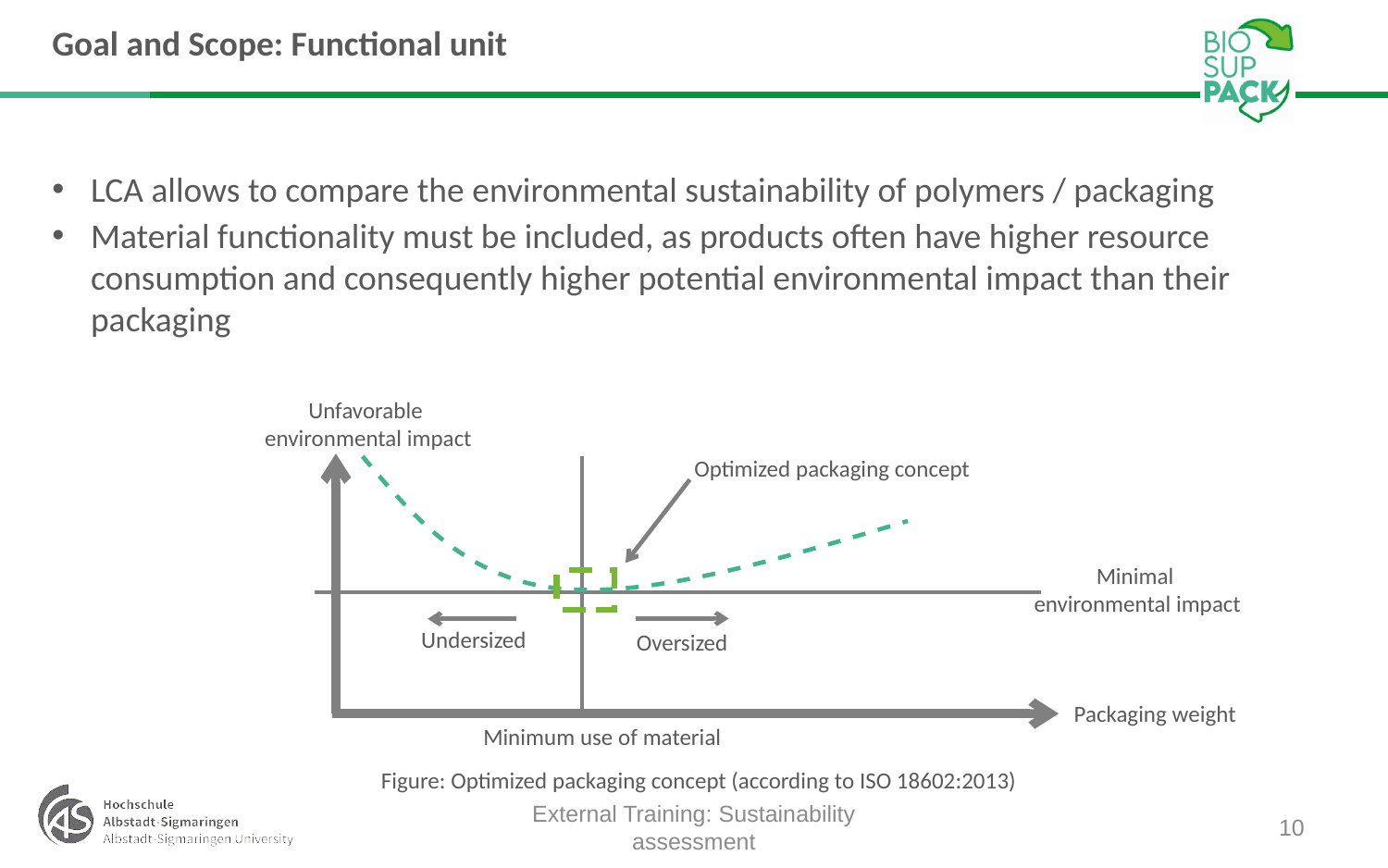

# Goal and Scope: Functional unit
LCA allows to compare the environmental sustainability of polymers / packaging
Material functionality must be included, as products often have higher resource consumption and consequently higher potential environmental impact than their packaging
Unfavorable
environmental impact
Optimized packaging concept

Minimal
environmental impact

Undersized
Oversized
Packaging weight
Minimum use of material
Figure: Optimized packaging concept (according to ISO 18602:2013)
External Training: Sustainability assessment
10